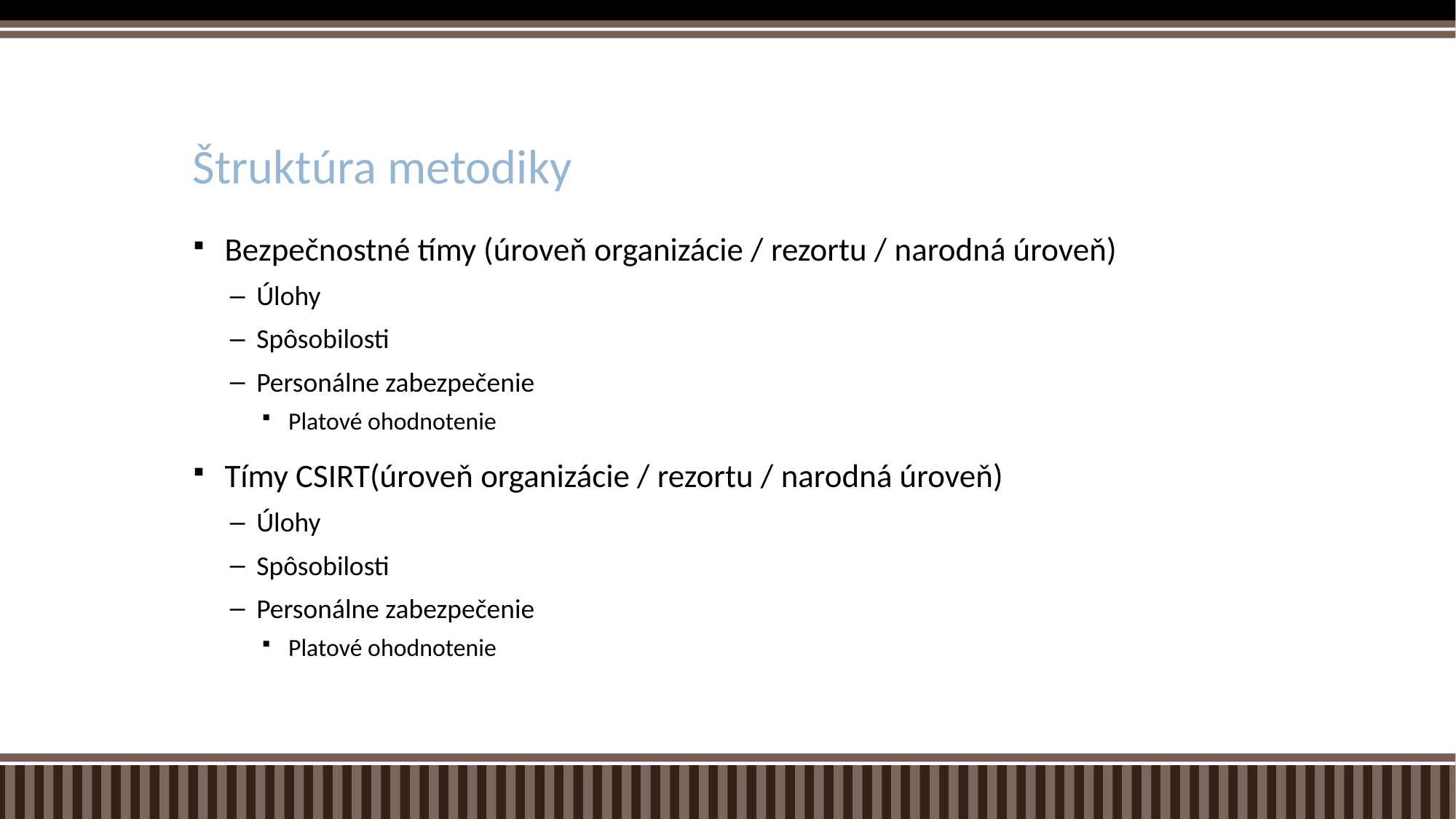

# Štruktúra metodiky
Bezpečnostné tímy (úroveň organizácie / rezortu / narodná úroveň)
Úlohy
Spôsobilosti
Personálne zabezpečenie
Platové ohodnotenie
Tímy CSIRT(úroveň organizácie / rezortu / narodná úroveň)
Úlohy
Spôsobilosti
Personálne zabezpečenie
Platové ohodnotenie